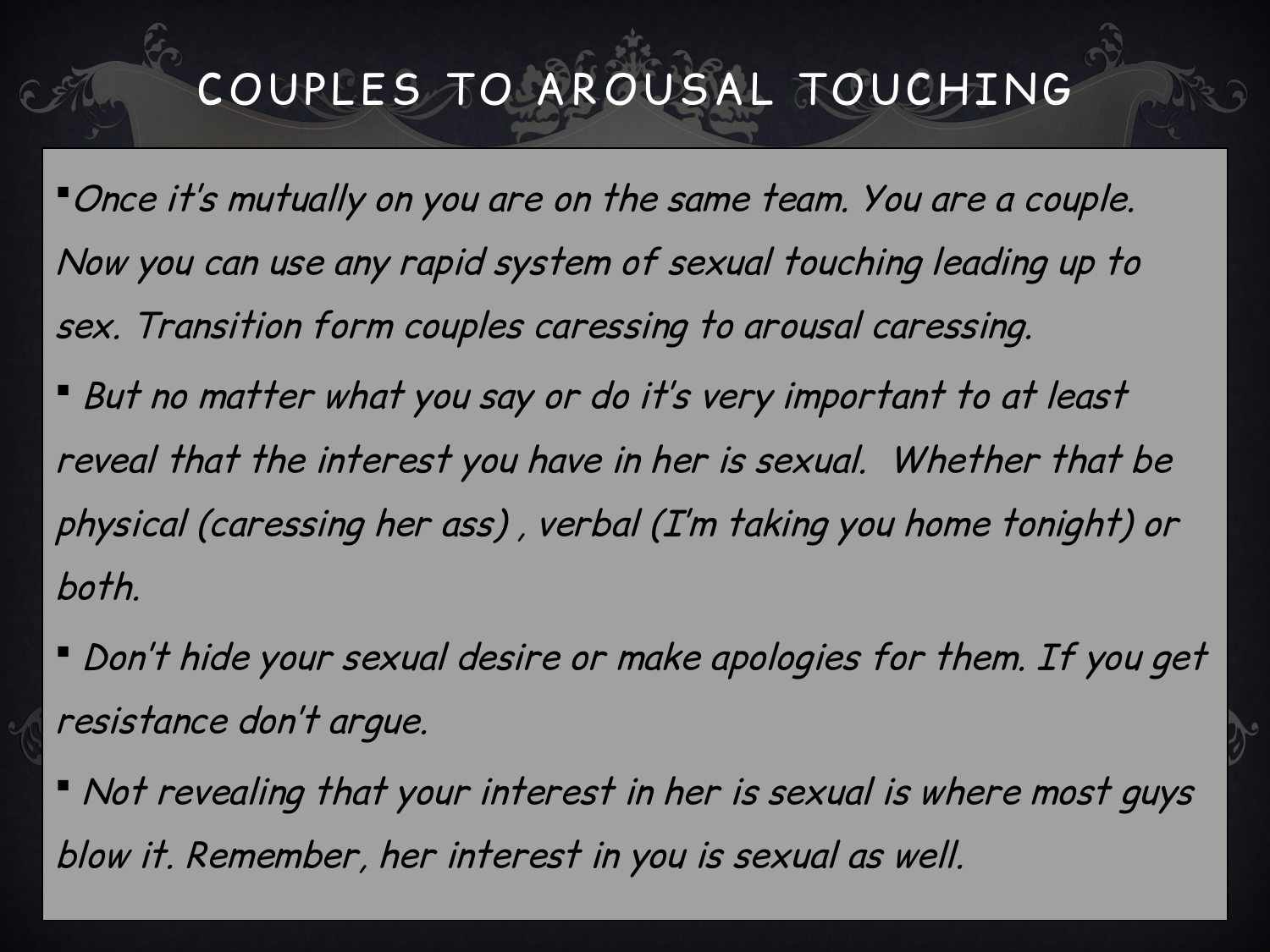

# Couples to Arousal Touching
Once it’s mutually on you are on the same team. You are a couple. Now you can use any rapid system of sexual touching leading up to sex. Transition form couples caressing to arousal caressing.
 But no matter what you say or do it’s very important to at least reveal that the interest you have in her is sexual.  Whether that be physical (caressing her ass) , verbal (I’m taking you home tonight) or both.
 Don’t hide your sexual desire or make apologies for them. If you get resistance don’t argue.
 Not revealing that your interest in her is sexual is where most guys blow it. Remember, her interest in you is sexual as well.